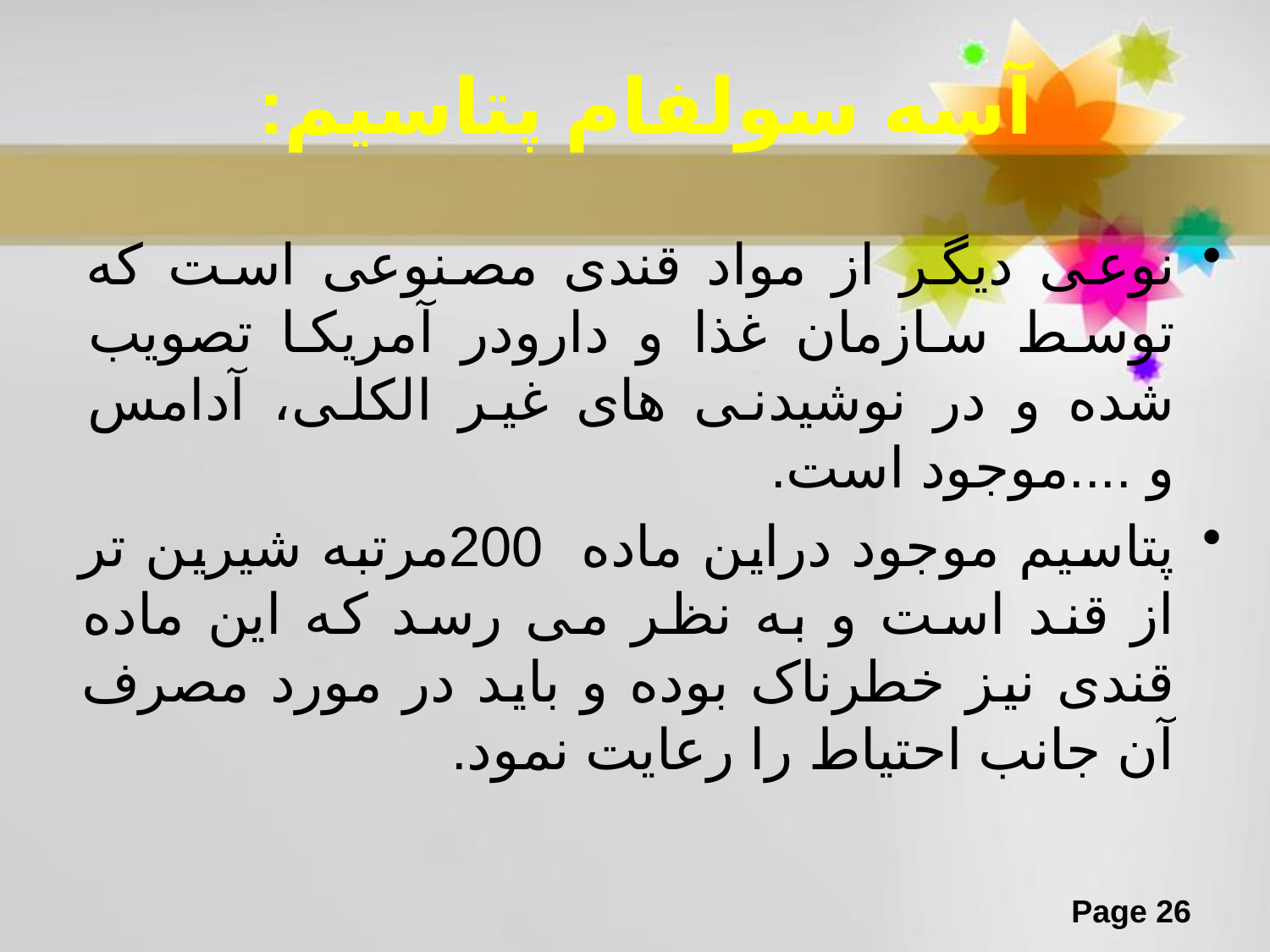

# آسه سولفام پتاسیم:
نوعی دیگر از مواد قندی مصنوعی است که توسط سازمان غذا و دارودر آمریکا تصویب شده و در نوشیدنی های غیر الکلی، آدامس و ....موجود است.
پتاسیم موجود دراین ماده  200مرتبه شیرین تر از قند است و به نظر می رسد که این ماده قندی نیز خطرناک بوده و باید در مورد مصرف آن جانب احتیاط را رعایت نمود.